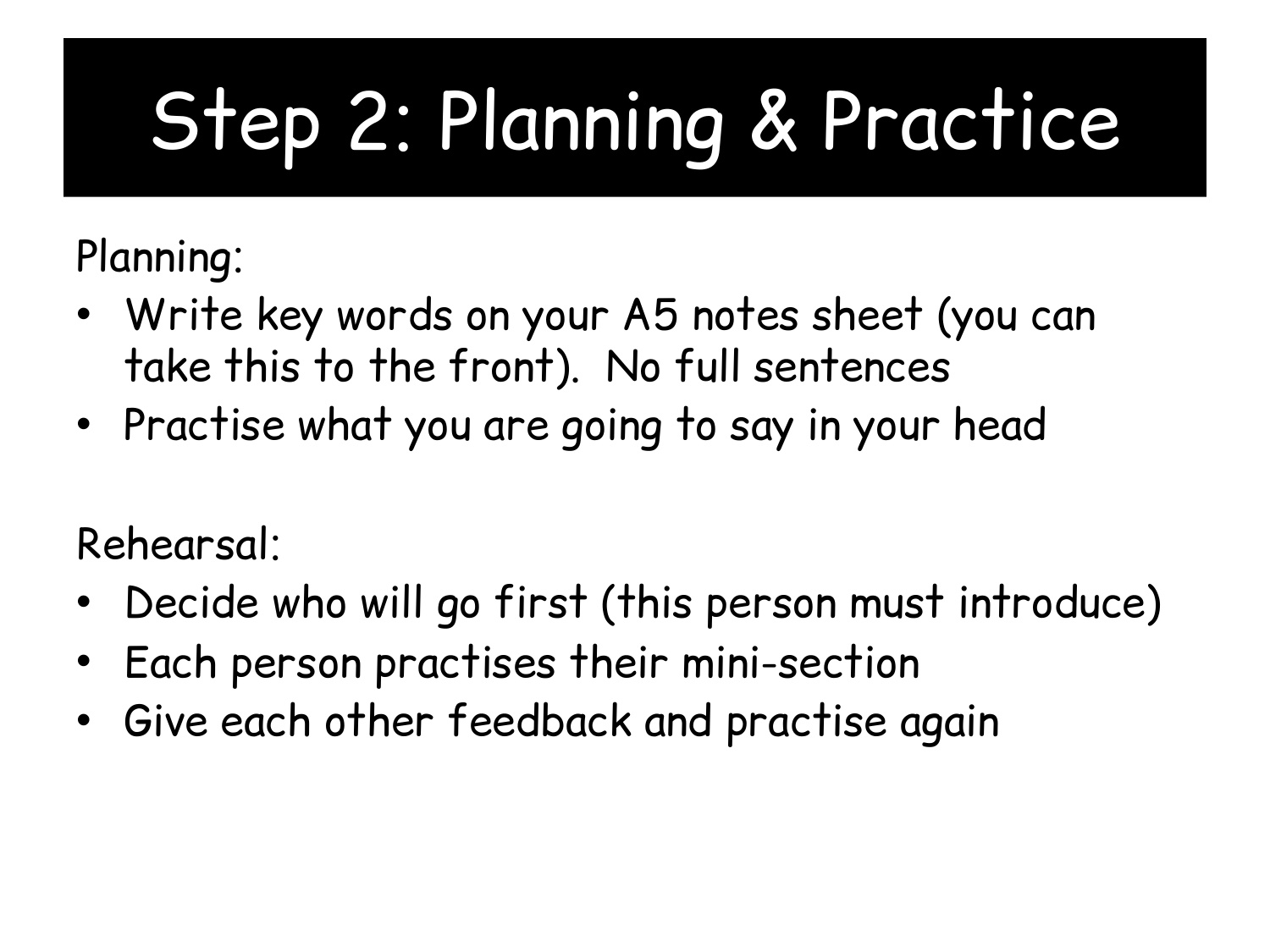

# Step 2: Planning & Practice
Planning:
Write key words on your A5 notes sheet (you can take this to the front).  No full sentences
Practise what you are going to say in your head

Rehearsal:
Decide who will go first (this person must introduce)
Each person practises their mini-section
Give each other feedback and practise again